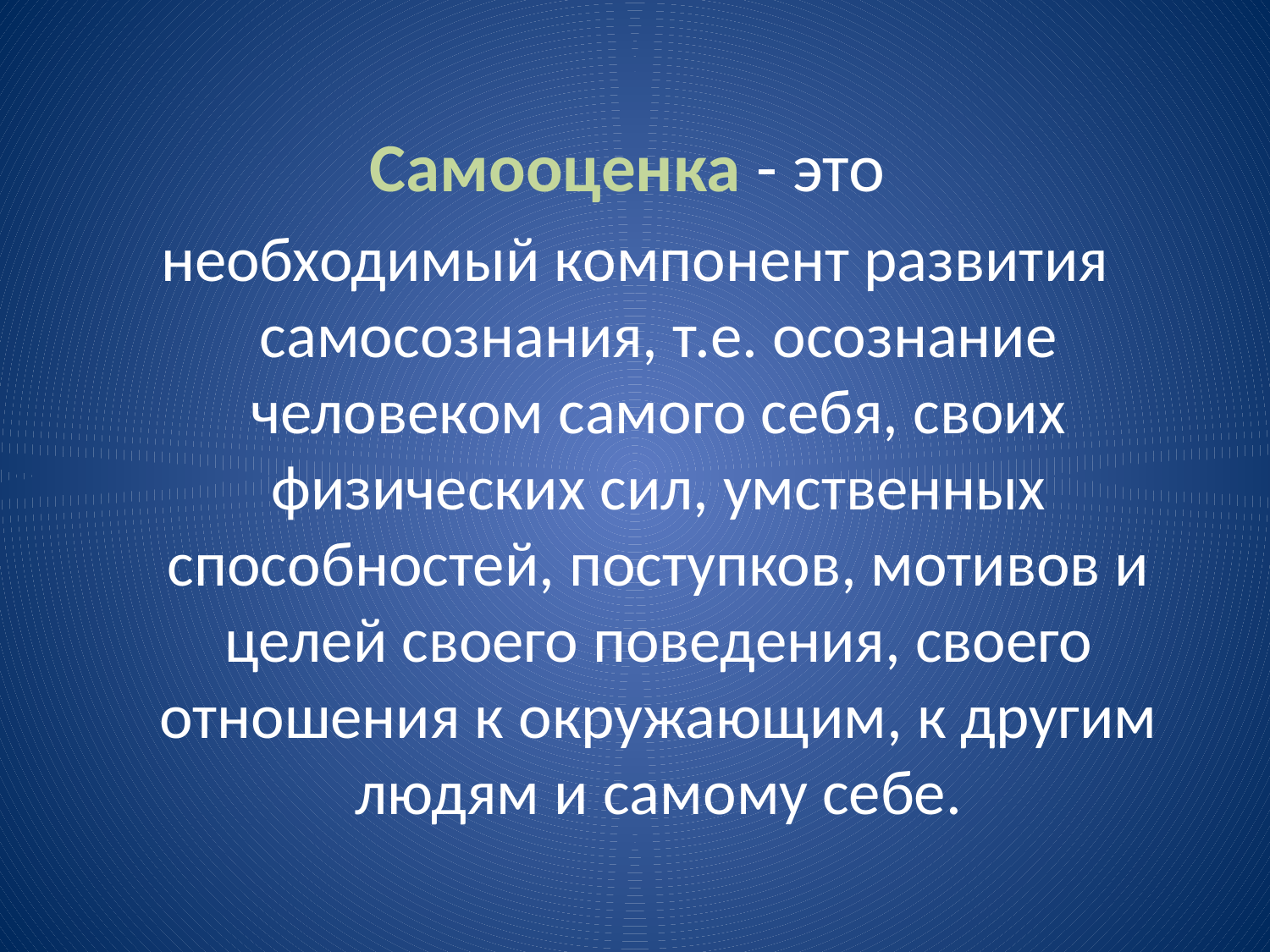

#
Самооценка - это
необходимый компонент развития самосознания, т.е. осознание человеком самого себя, своих физических сил, умственных способностей, поступков, мотивов и целей своего поведения, своего отношения к окружающим, к другим людям и самому себе.